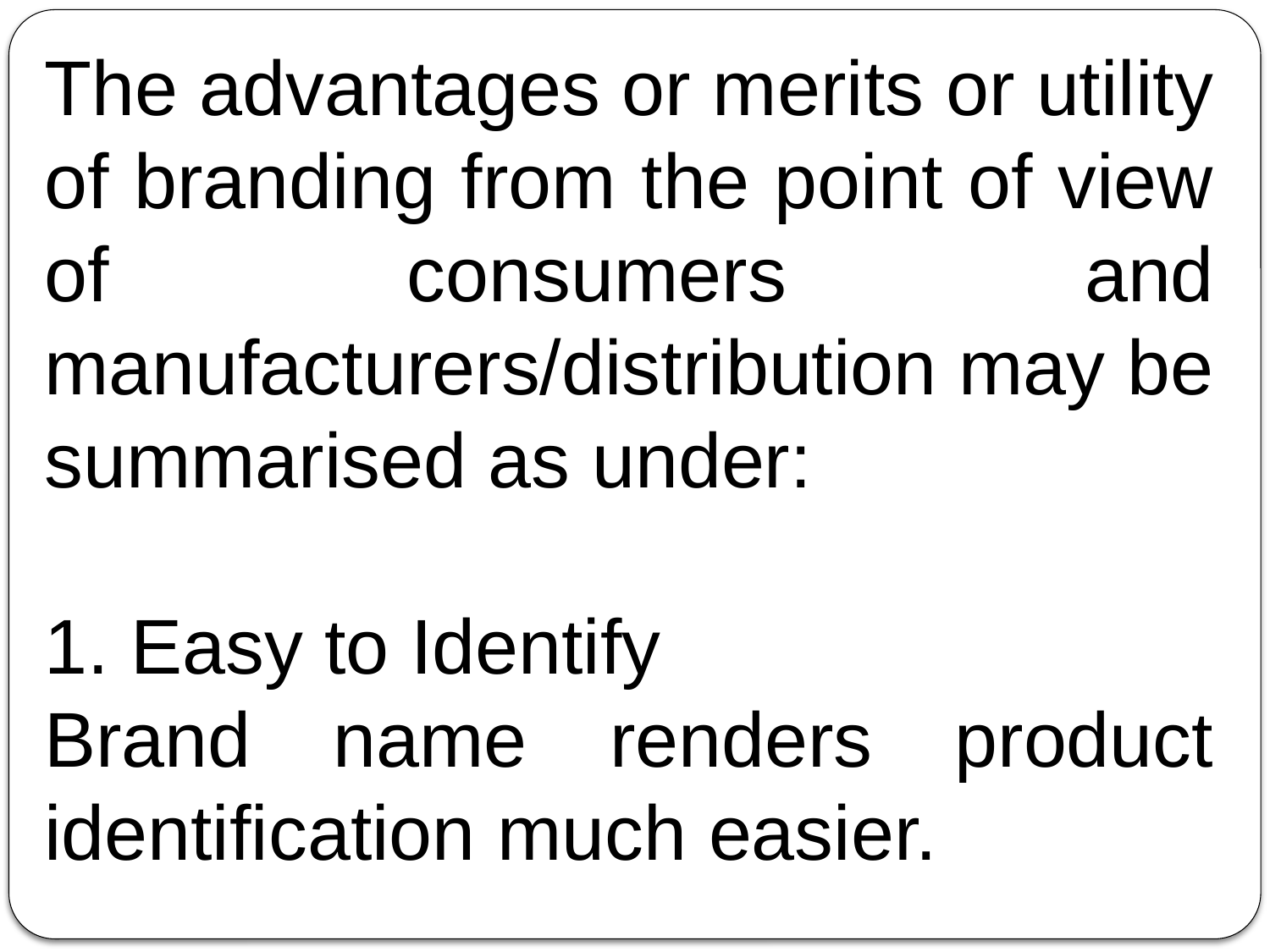

The advantages or merits or utility of branding from the point of view of consumers and manufacturers/distribution may be summarised as under:

1. Easy to Identify
Brand name renders product identification much easier.